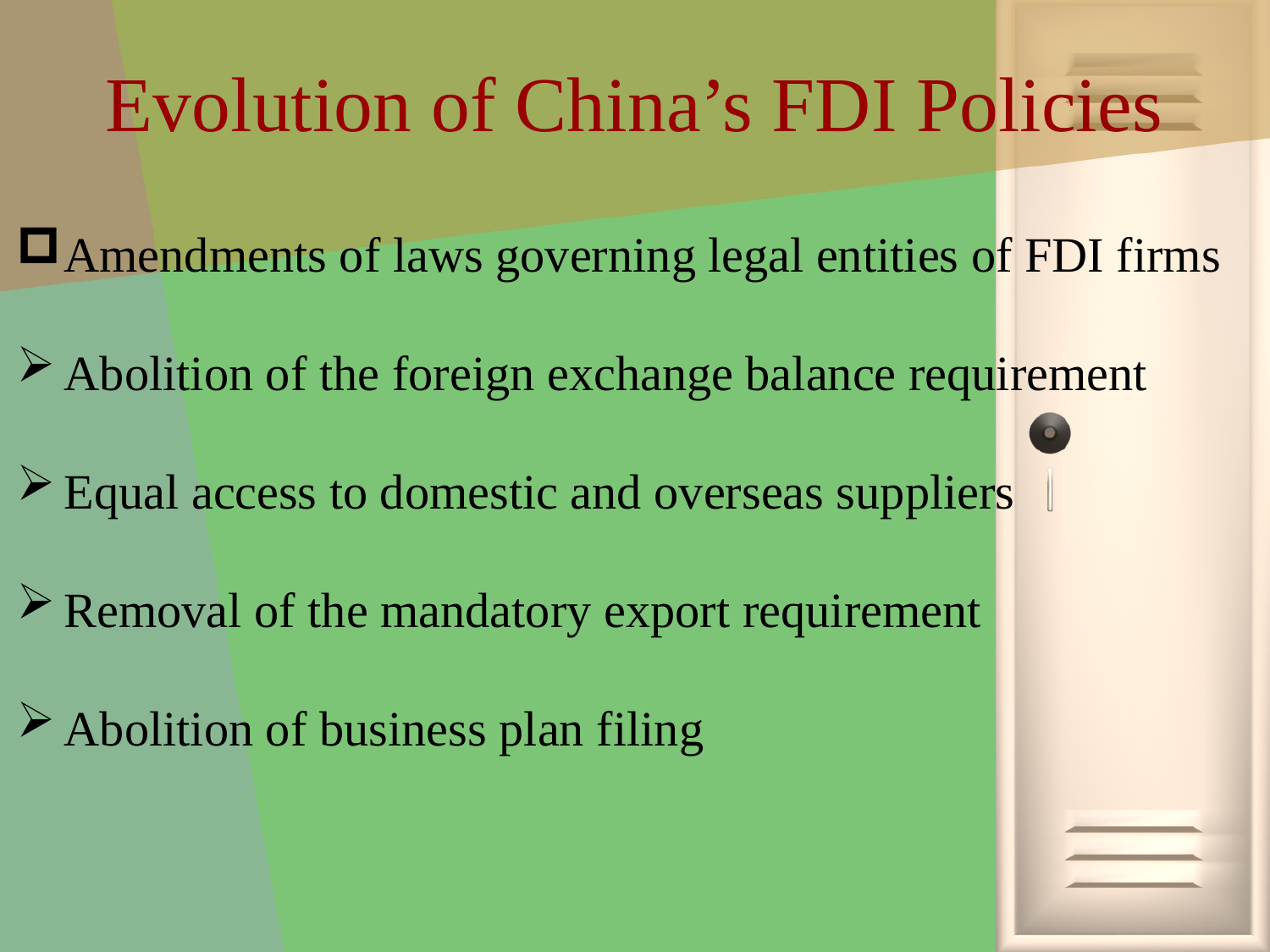

# Evolution of China’s FDI Policies
Amendments of laws governing legal entities of FDI firms

Abolition of the foreign exchange balance requirement

Equal access to domestic and overseas suppliers

Removal of the mandatory export requirement

Abolition of business plan filing